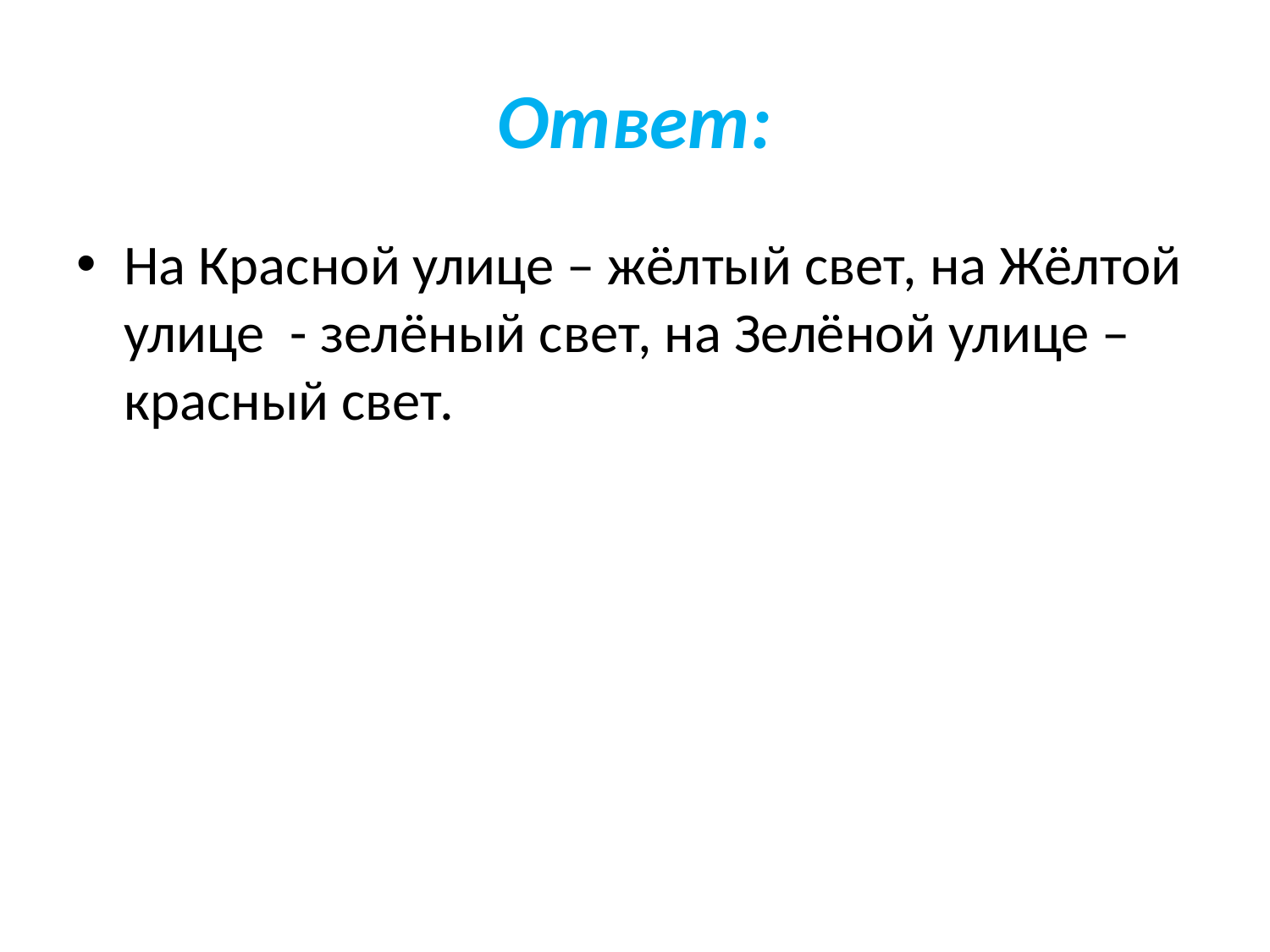

# Ответ:
На Красной улице – жёлтый свет, на Жёлтой улице  - зелёный свет, на Зелёной улице – красный свет.